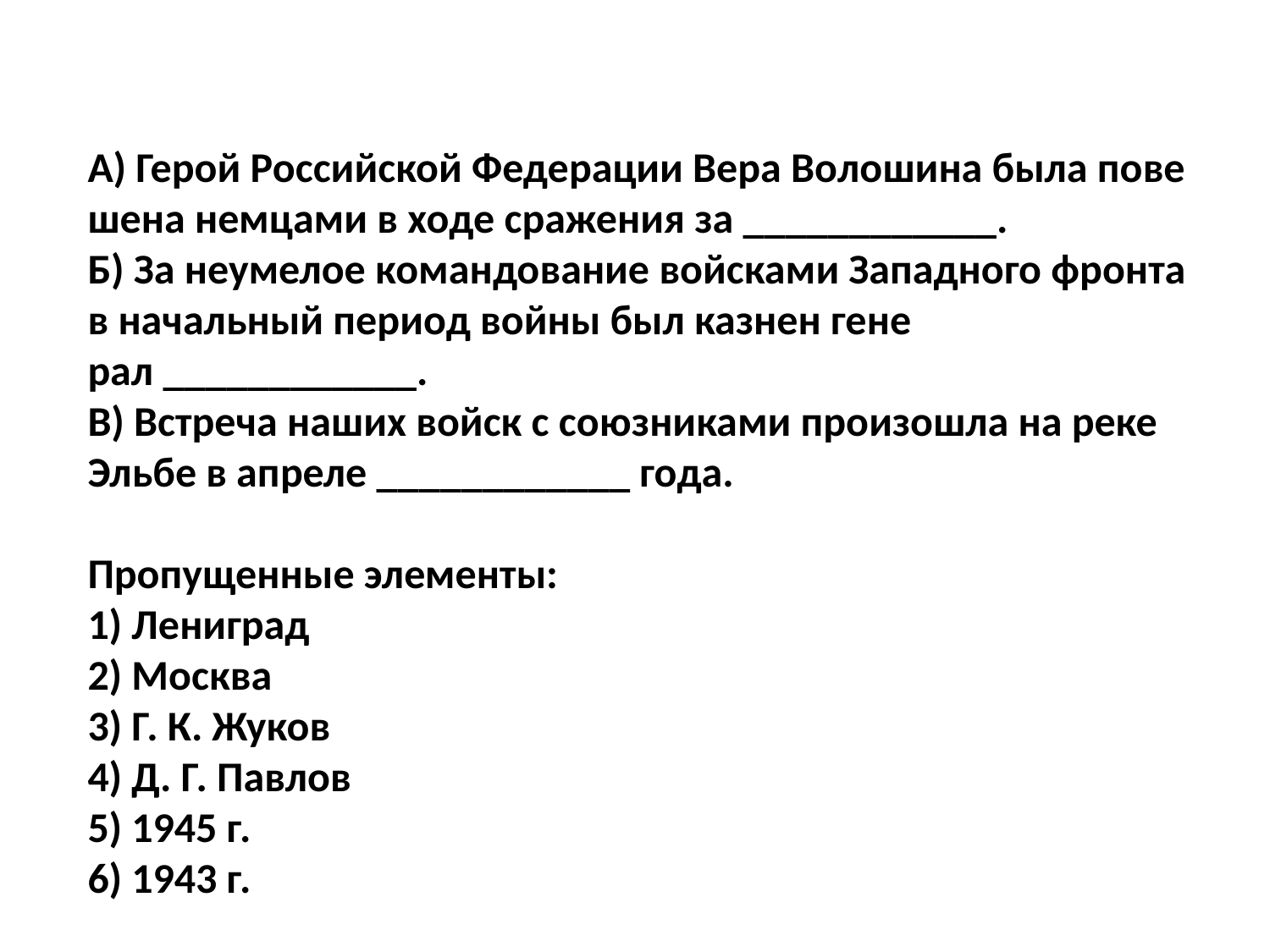

# А) Герой Рос­сий­ской Фе­де­ра­ции Вера Во­ло­ши­на была по­ве­ше­на нем­ца­ми в ходе сра­же­ния за ____________. Б) За не­уме­лое ко­ман­до­ва­ние вой­ска­ми За­пад­но­го фрон­та в на­чаль­ный пе­ри­од войны был каз­нен ге­не­рал ____________. В) Встре­ча наших войск с со­юз­ни­ка­ми про­изо­шла на реке Эльбе в ап­ре­ле ____________ года.   Про­пу­щен­ные эле­мен­ты: 1) Ле­ни­град 2) Москва 3) Г. К. Жуков 4) Д. Г. Пав­лов 5) 1945 г. 6) 1943 г.